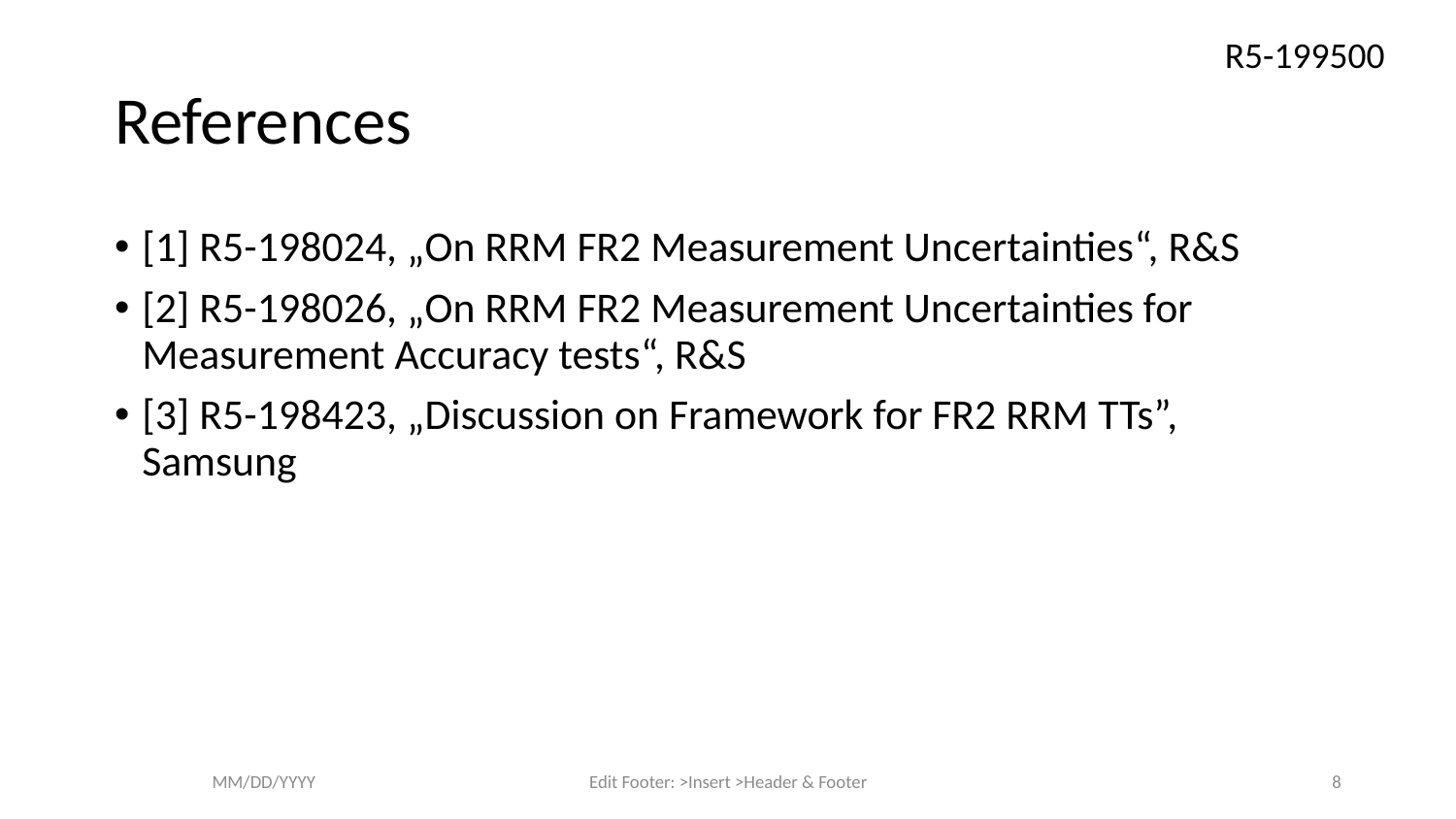

R5-199500
# References
[1] R5-198024, „On RRM FR2 Measurement Uncertainties“, R&S
[2] R5-198026, „On RRM FR2 Measurement Uncertainties for Measurement Accuracy tests“, R&S
[3] R5-198423, „Discussion on Framework for FR2 RRM TTs”, Samsung

MM/DD/YYYY
Edit Footer: >Insert >Header & Footer
8